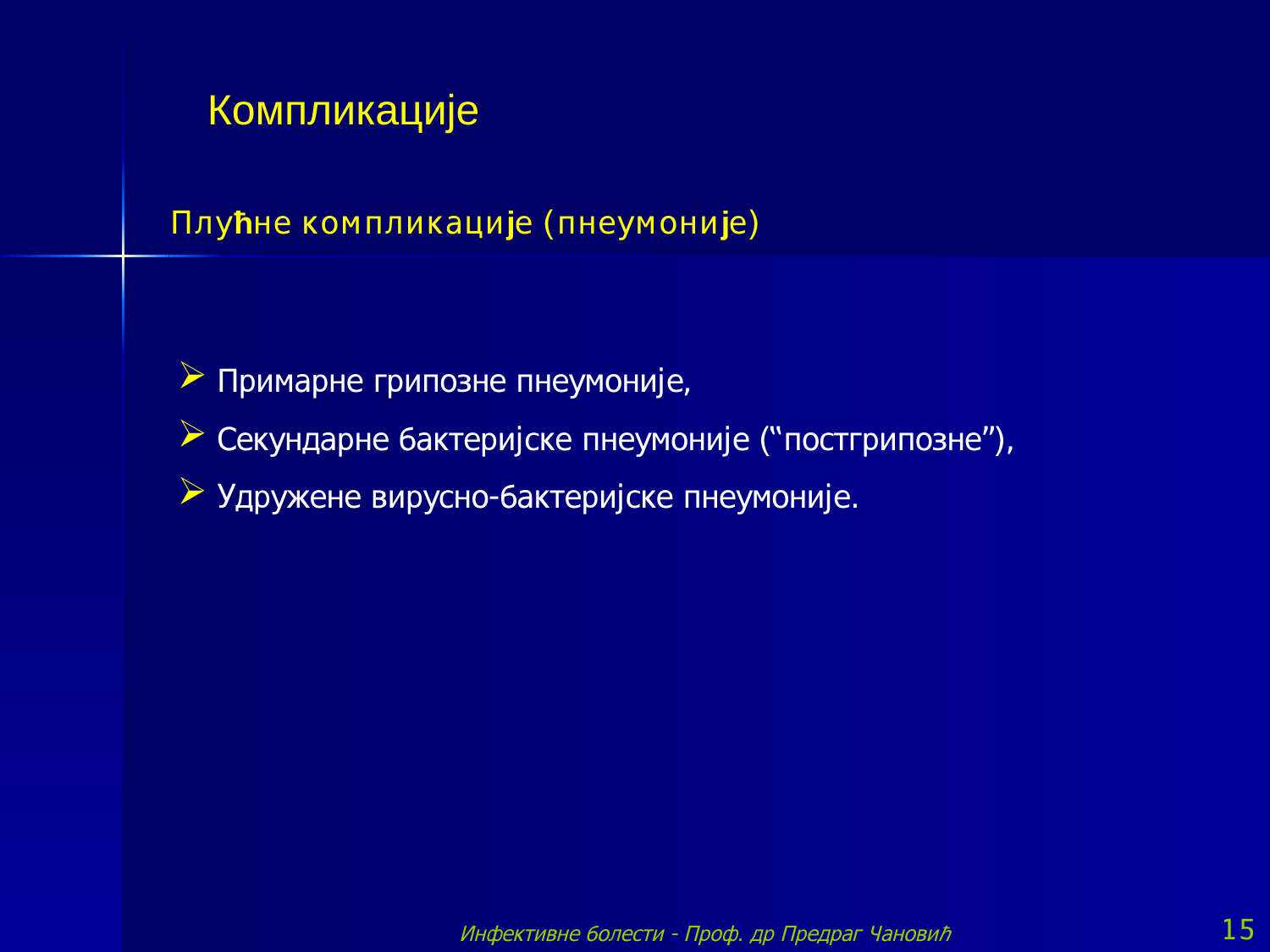

Компликације
Плућне компликације (пнеумоније)
 Примарне грипозне пнеумоније,
 Секундарне бактеријске пнеумоније (“постгрипозне”),
 Удружене вирусно-бактеријске пнеумоније.
Инфективне болести - Проф. др Предраг Чановић
15